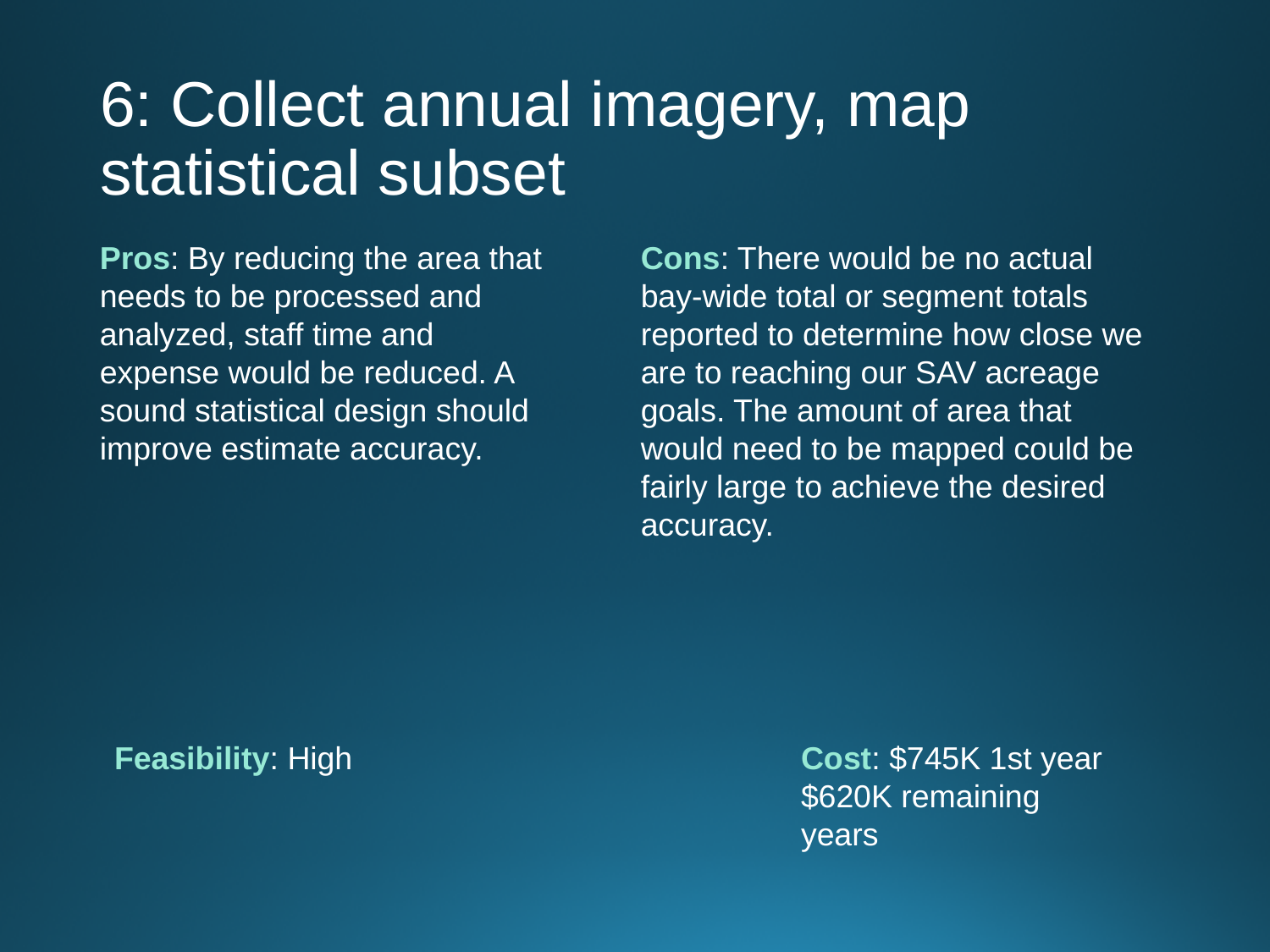

# 6: Collect annual imagery, map statistical subset
Cons: There would be no actual bay-wide total or segment totals reported to determine how close we are to reaching our SAV acreage goals. The amount of area that would need to be mapped could be fairly large to achieve the desired accuracy.
Pros: By reducing the area that needs to be processed and analyzed, staff time and expense would be reduced. A sound statistical design should improve estimate accuracy.
Cost: $745K 1st year
$620K remaining years
Feasibility: High